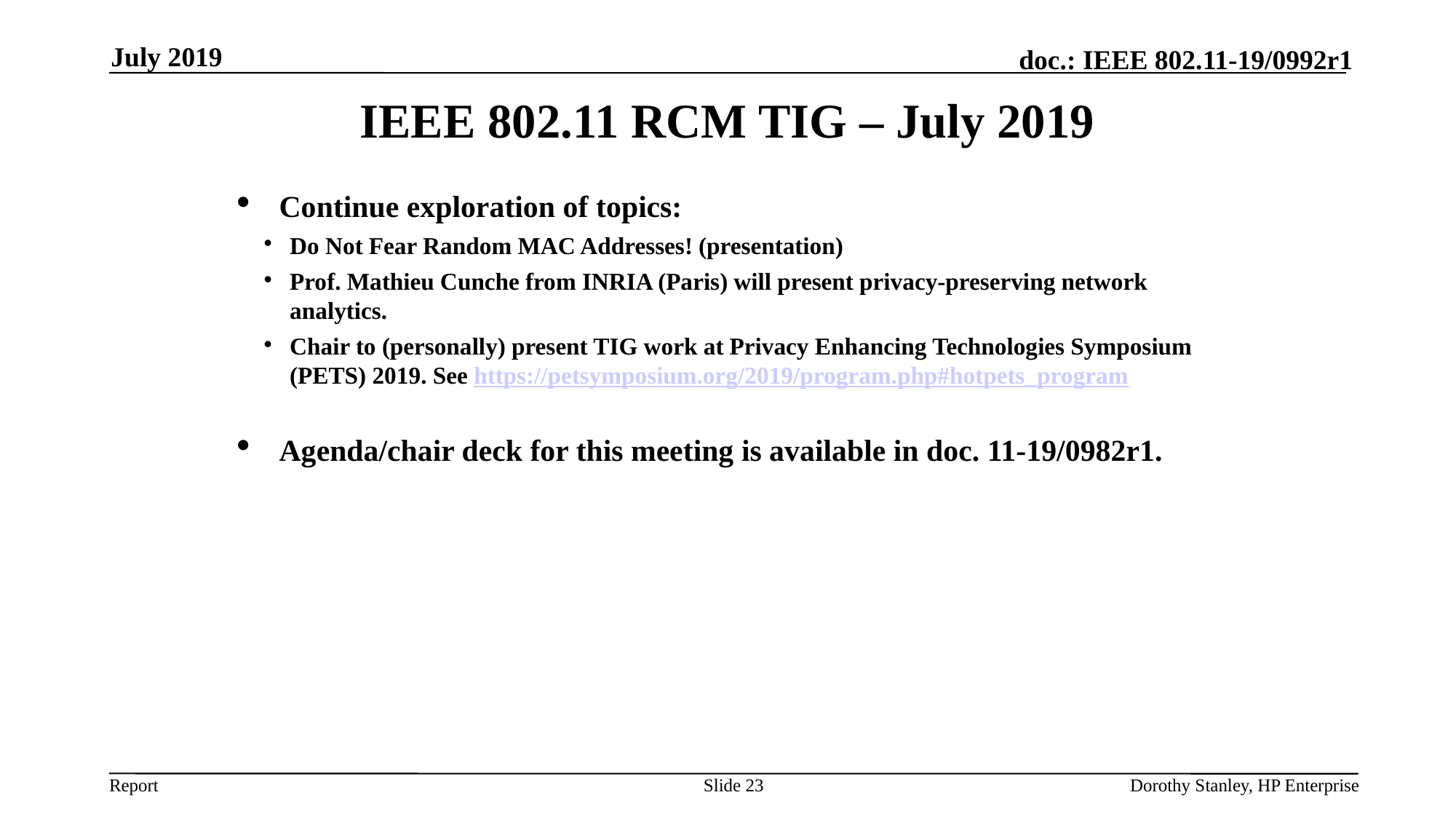

July 2019
IEEE 802.11 RCM TIG – July 2019
Continue exploration of topics:
Do Not Fear Random MAC Addresses! (presentation)
Prof. Mathieu Cunche from INRIA (Paris) will present privacy-preserving network analytics.
Chair to (personally) present TIG work at Privacy Enhancing Technologies Symposium (PETS) 2019. See https://petsymposium.org/2019/program.php#hotpets_program

Agenda/chair deck for this meeting is available in doc. 11-19/0982r1.

Slide 23
Dorothy Stanley, HP Enterprise